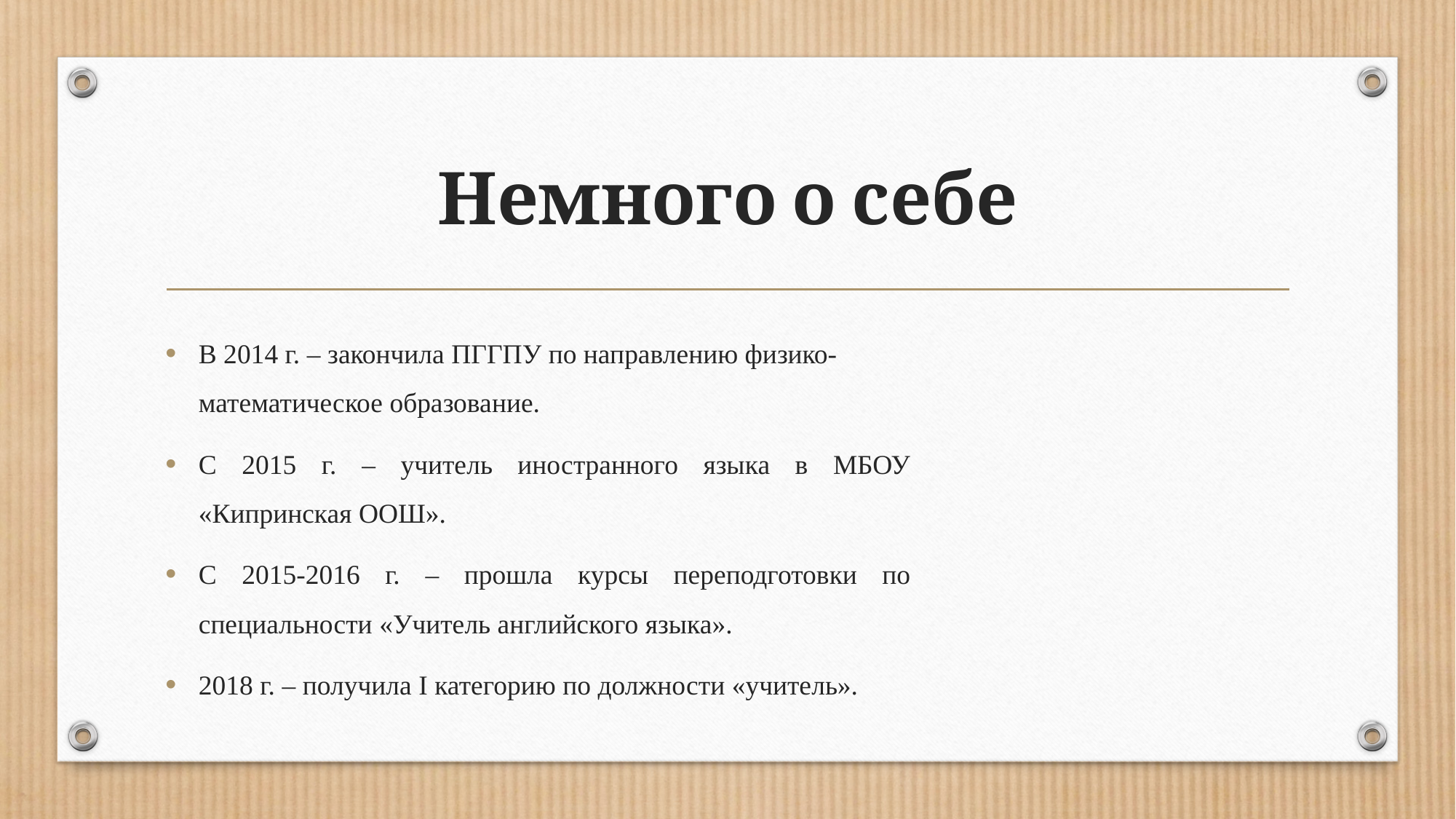

# Немного о себе
В 2014 г. – закончила ПГГПУ по направлению физико-математическое образование.
С 2015 г. – учитель иностранного языка в МБОУ «Кипринская ООШ».
С 2015-2016 г. – прошла курсы переподготовки по специальности «Учитель английского языка».
2018 г. – получила I категорию по должности «учитель».